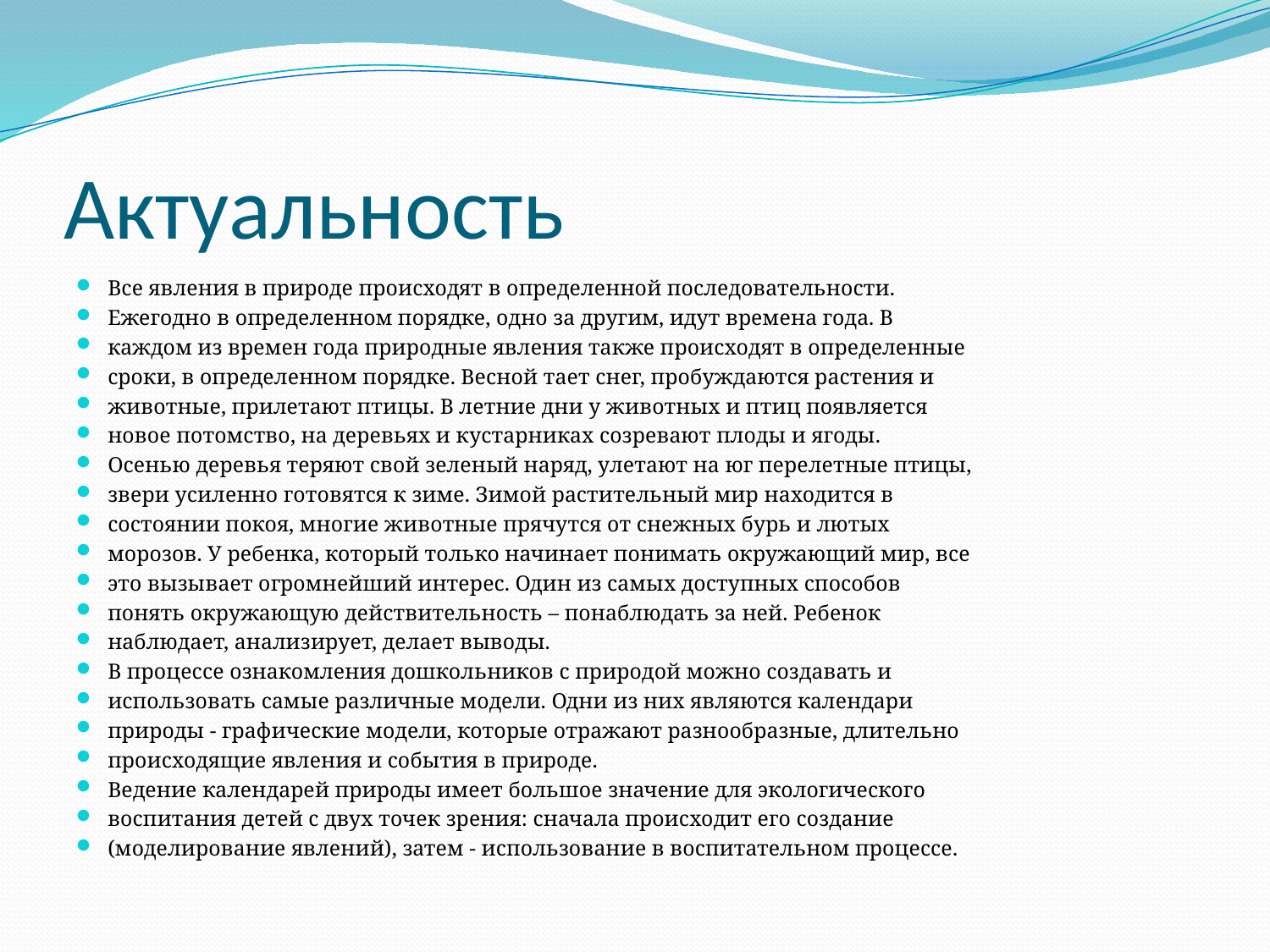

# Актуальность
Все явления в природе происходят в определенной последовательности.
Ежегодно в определенном порядке, одно за другим, идут времена года. В
каждом из времен года природные явления также происходят в определенные
сроки, в определенном порядке. Весной тает снег, пробуждаются растения и
животные, прилетают птицы. В летние дни у животных и птиц появляется
новое потомство, на деревьях и кустарниках созревают плоды и ягоды.
Осенью деревья теряют свой зеленый наряд, улетают на юг перелетные птицы,
звери усиленно готовятся к зиме. Зимой растительный мир находится в
состоянии покоя, многие животные прячутся от снежных бурь и лютых
морозов. У ребенка, который только начинает понимать окружающий мир, все
это вызывает огромнейший интерес. Один из самых доступных способов
понять окружающую действительность – понаблюдать за ней. Ребенок
наблюдает, анализирует, делает выводы.
В процессе ознакомления дошкольников с природой можно создавать и
использовать самые различные модели. Одни из них являются календари
природы - графические модели, которые отражают разнообразные, длительно
происходящие явления и события в природе.
Ведение календарей природы имеет большое значение для экологического
воспитания детей с двух точек зрения: сначала происходит его создание
(моделирование явлений), затем - использование в воспитательном процессе.